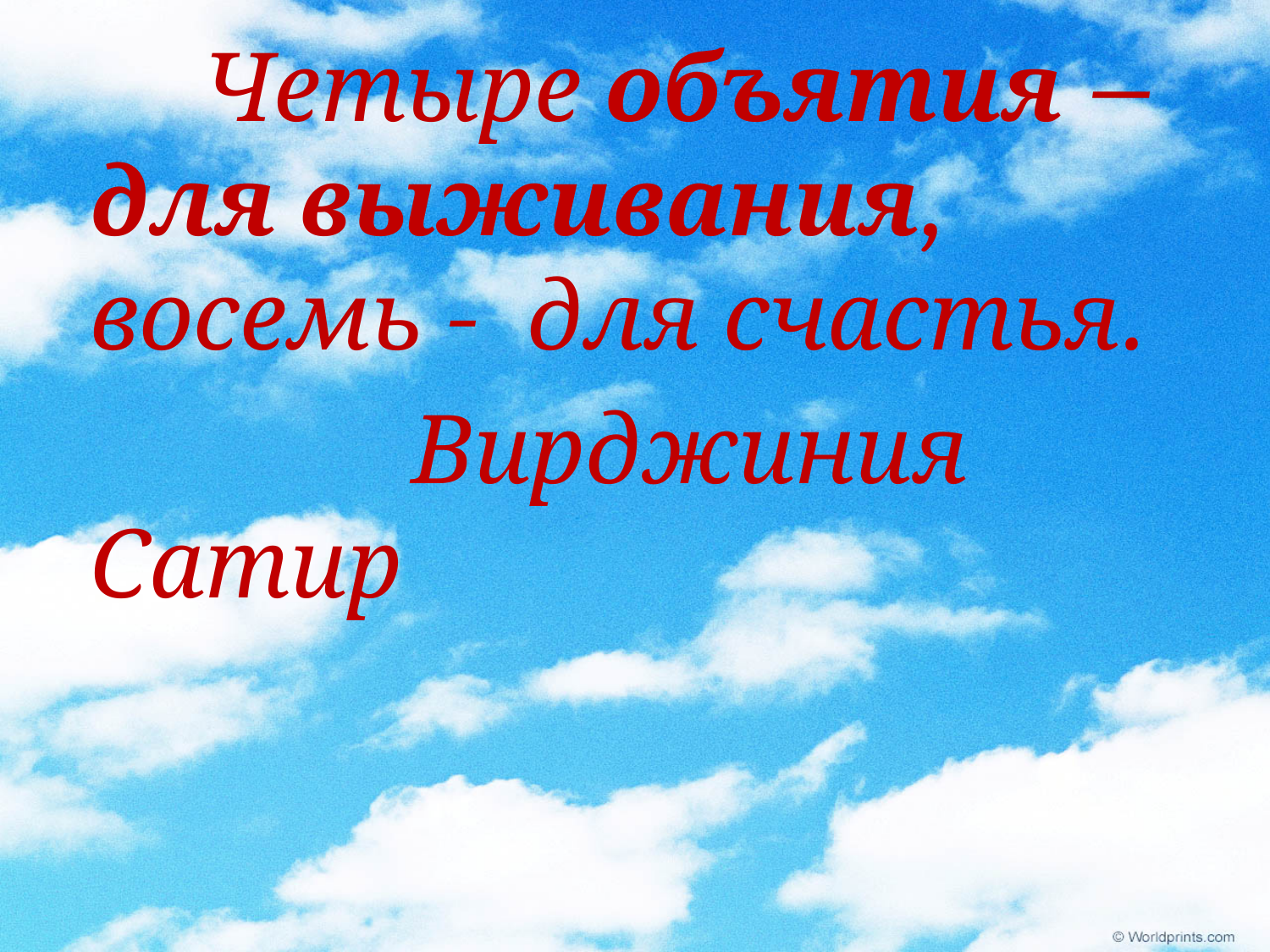

Четыре объятия – для выживания, восемь -  для счастья.
                Вирджиния Сатир